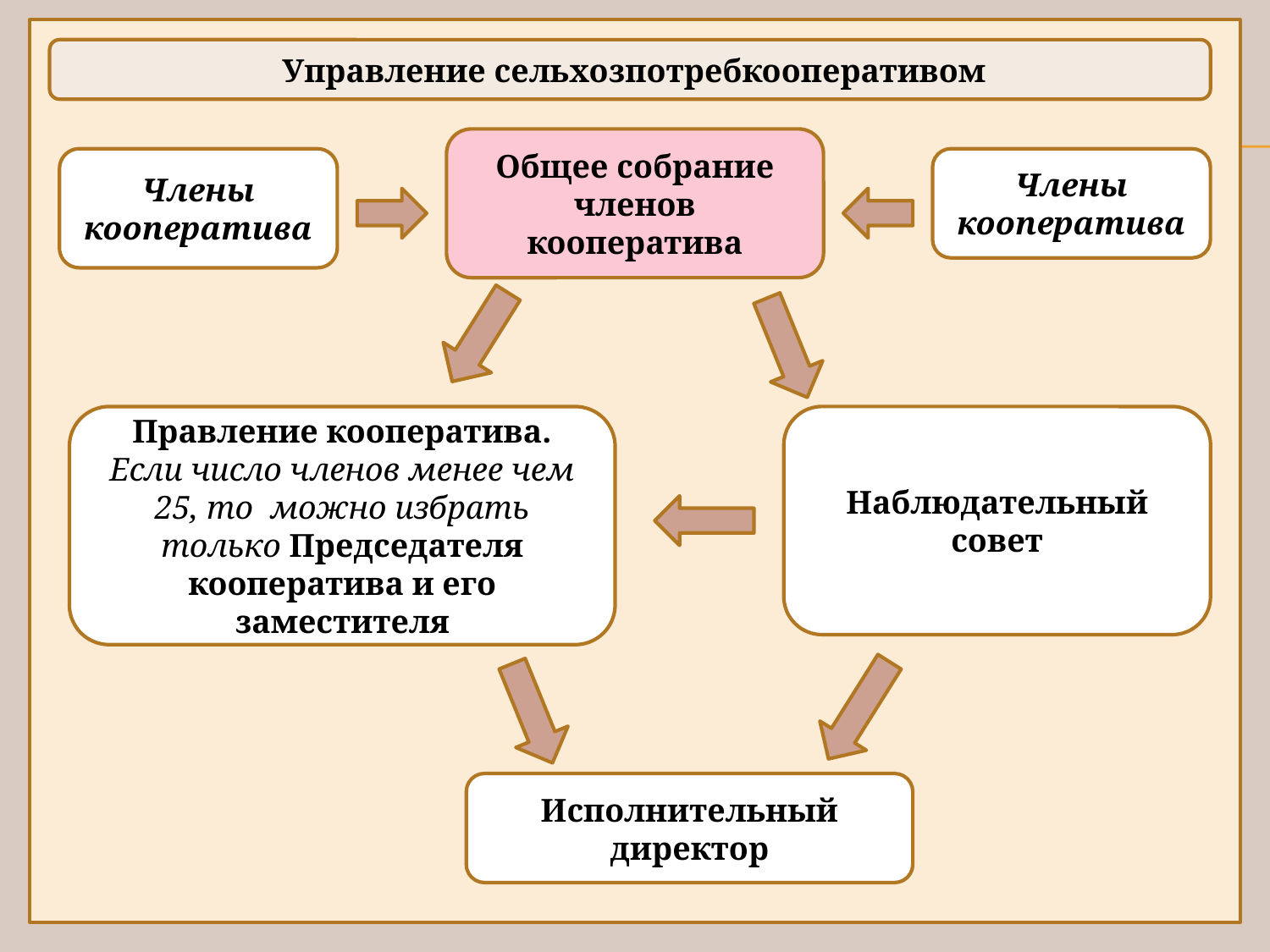

Управление сельхозпотребкооперативом
Общее собрание членов кооператива

Члены кооператива

Члены кооператива

Правление кооператива. Если число членов менее чем 25, то  можно избрать только Председателя кооператива и его заместителя

Наблюдательный совет

Исполнительный директор